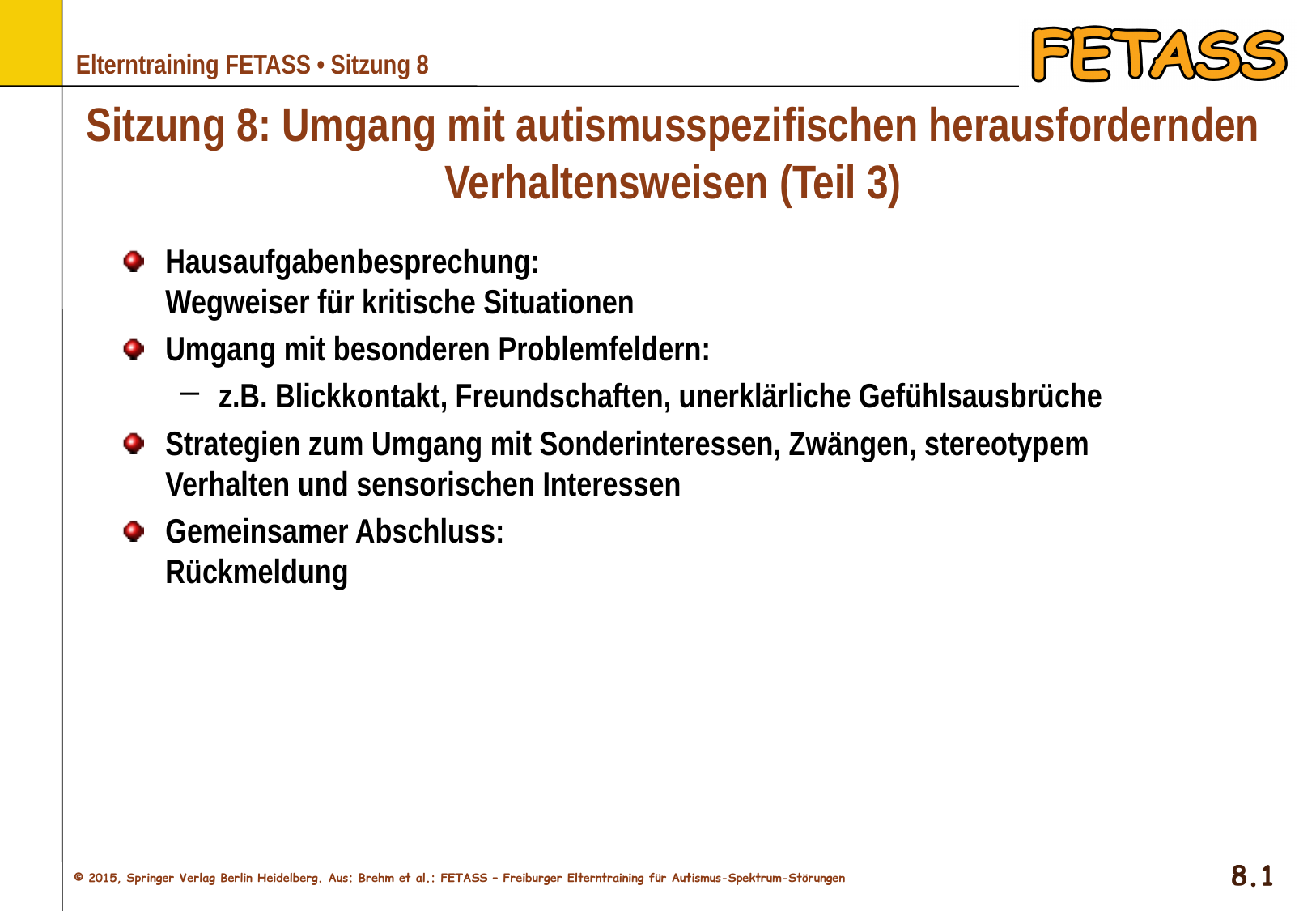

# Sitzung 8: Umgang mit autismusspezifischen herausfordernden Verhaltensweisen (Teil 3)
Hausaufgabenbesprechung:
Wegweiser für kritische Situationen
Umgang mit besonderen Problemfeldern:
z.B. Blickkontakt, Freundschaften, unerklärliche Gefühlsausbrüche
Strategien zum Umgang mit Sonderinteressen, Zwängen, stereotypem Verhalten und sensorischen Interessen
Gemeinsamer Abschluss:
Rückmeldung
8.1